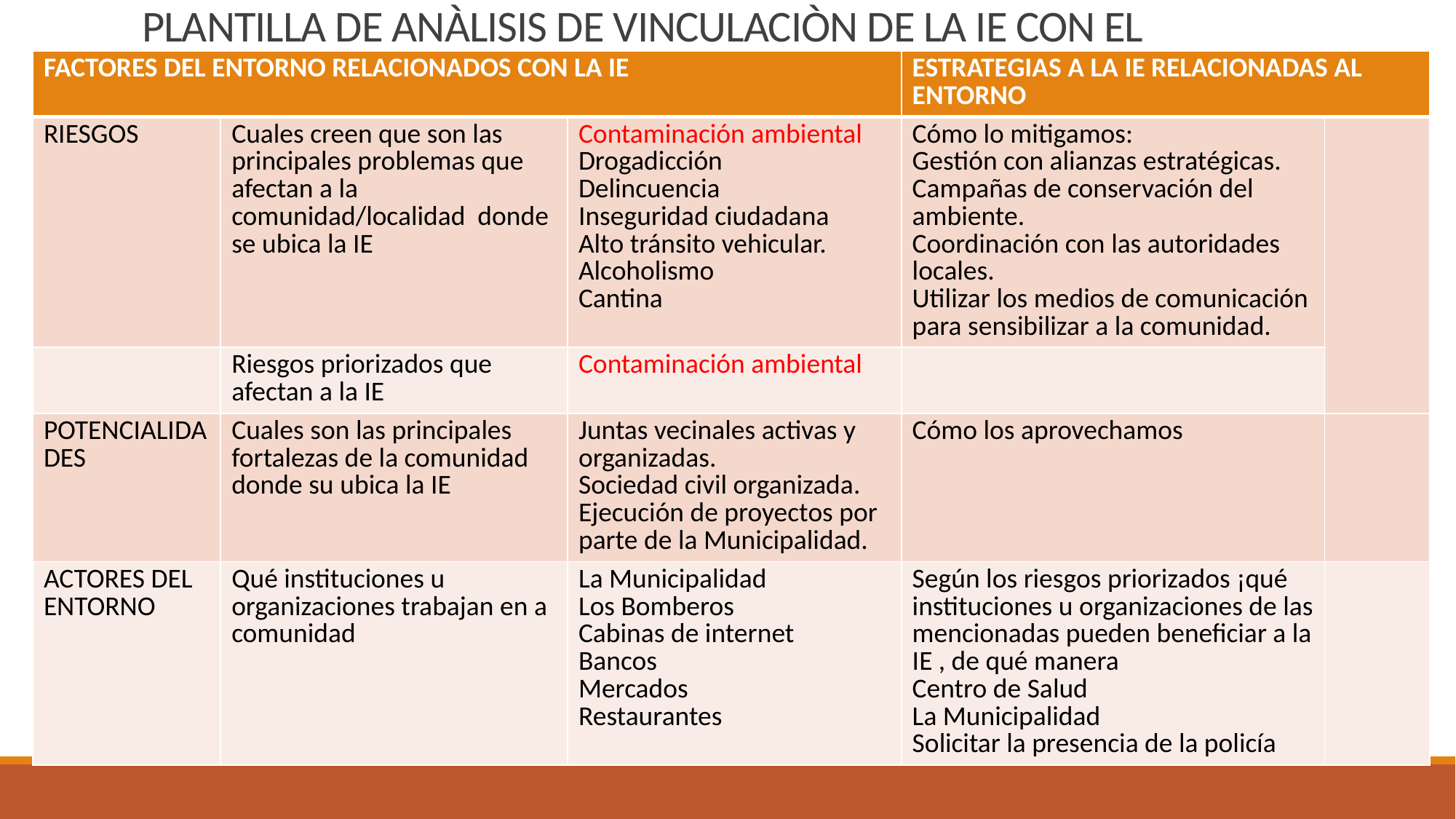

# PLANTILLA DE ANÀLISIS DE VINCULACIÒN DE LA IE CON EL ENTORNO
| FACTORES DEL ENTORNO RELACIONADOS CON LA IE |  |  | ESTRATEGIAS A LA IE RELACIONADAS AL ENTORNO |  |
| --- | --- | --- | --- | --- |
| RIESGOS | Cuales creen que son las principales problemas que afectan a la comunidad/localidad donde se ubica la IE | Contaminación ambiental Drogadicción Delincuencia Inseguridad ciudadana Alto tránsito vehicular. Alcoholismo Cantina | Cómo lo mitigamos: Gestión con alianzas estratégicas. Campañas de conservación del ambiente. Coordinación con las autoridades locales. Utilizar los medios de comunicación para sensibilizar a la comunidad. |  |
|  | Riesgos priorizados que afectan a la IE | Contaminación ambiental |  |  |
| POTENCIALIDADES | Cuales son las principales fortalezas de la comunidad donde su ubica la IE | Juntas vecinales activas y organizadas. Sociedad civil organizada. Ejecución de proyectos por parte de la Municipalidad. | Cómo los aprovechamos |  |
| ACTORES DEL ENTORNO | Qué instituciones u organizaciones trabajan en a comunidad | La Municipalidad Los Bomberos Cabinas de internet Bancos Mercados Restaurantes | Según los riesgos priorizados ¡qué instituciones u organizaciones de las mencionadas pueden beneficiar a la IE , de qué manera Centro de Salud La Municipalidad Solicitar la presencia de la policía |  |